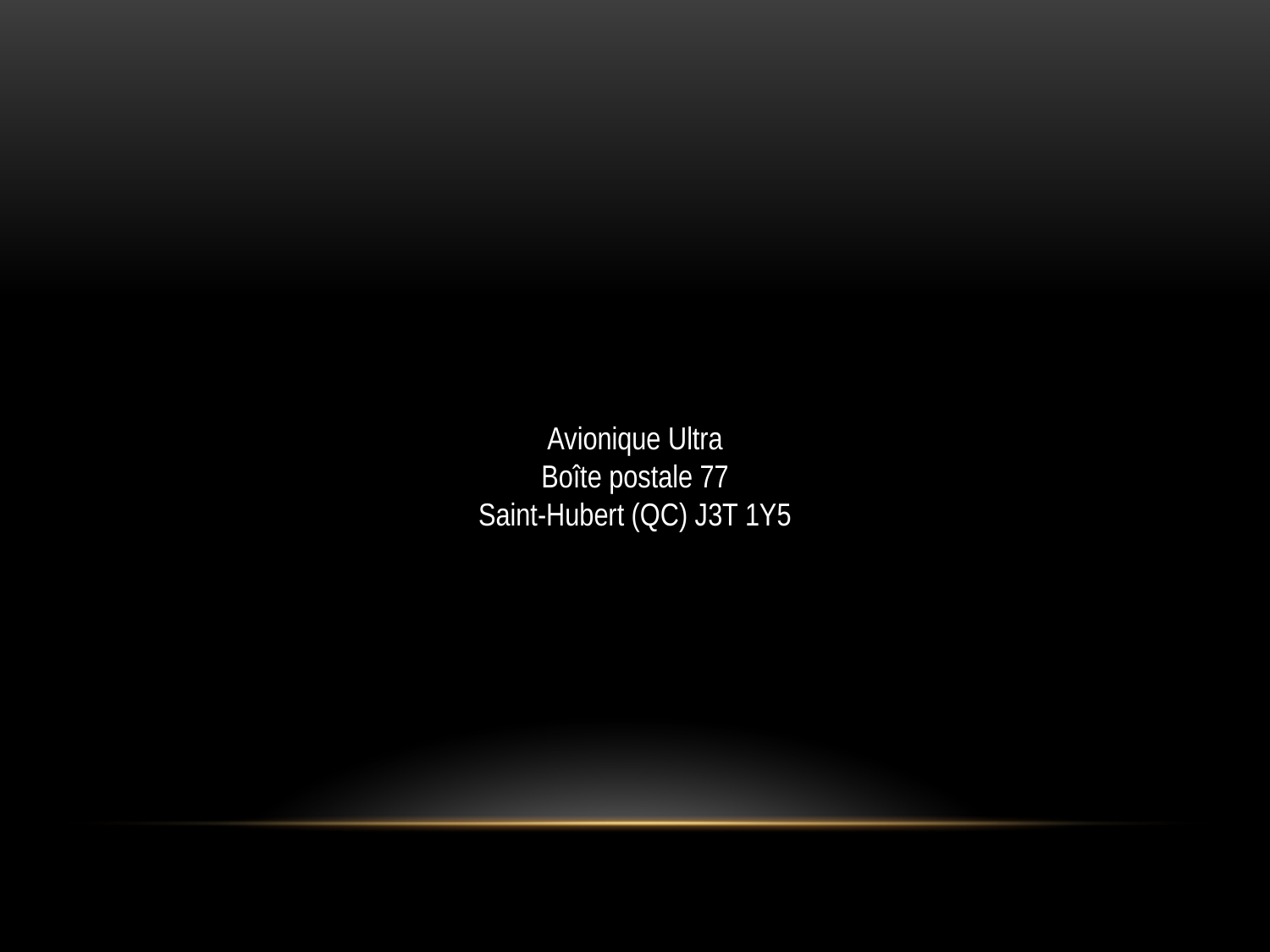

Avionique Ultra
Boîte postale 77
Saint-Hubert (QC) J3T 1Y5